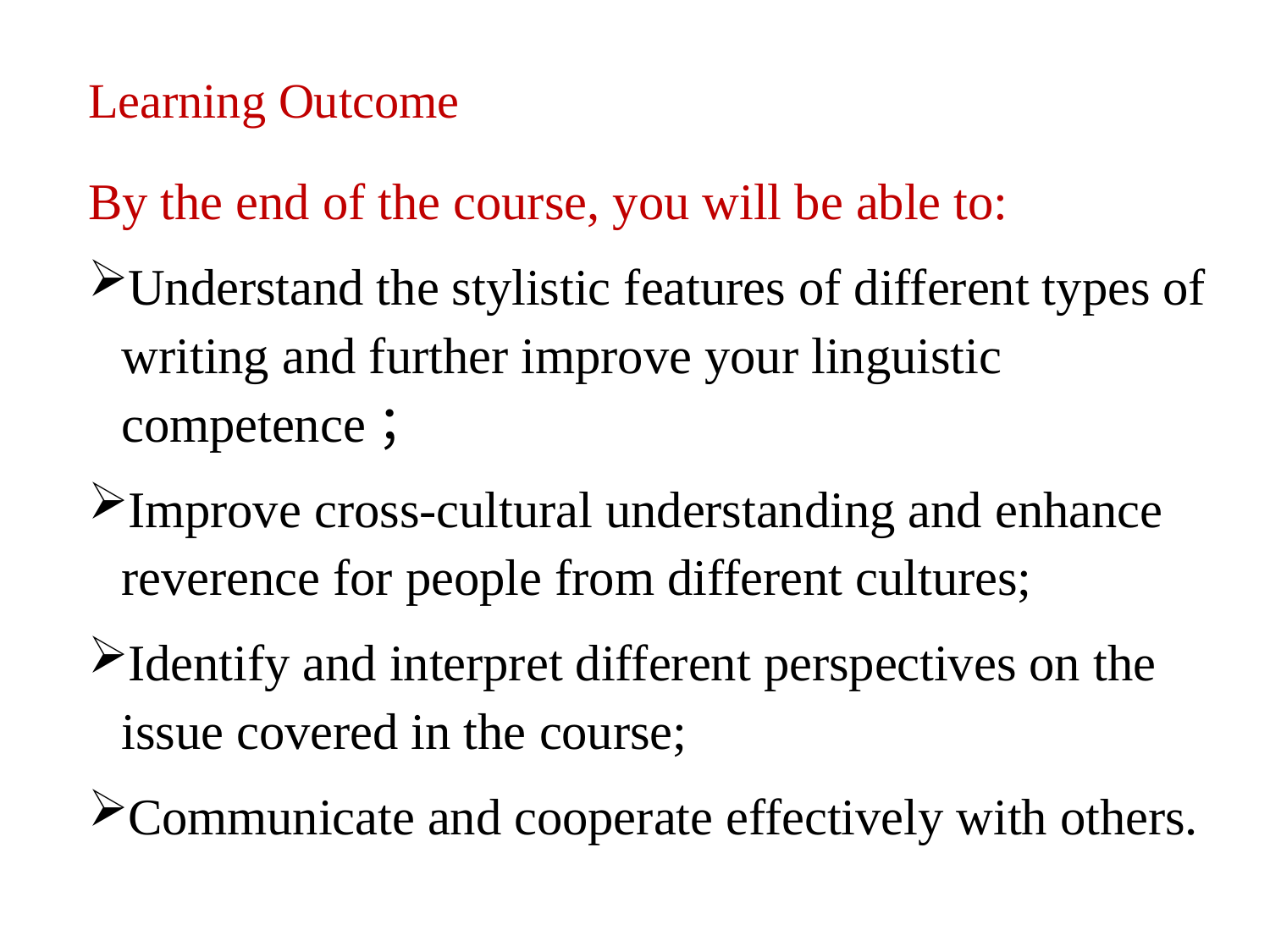

# Learning Outcome
By the end of the course, you will be able to:
Understand the stylistic features of different types of writing and further improve your linguistic competence；
Improve cross-cultural understanding and enhance reverence for people from different cultures;
Identify and interpret different perspectives on the issue covered in the course;
Communicate and cooperate effectively with others.